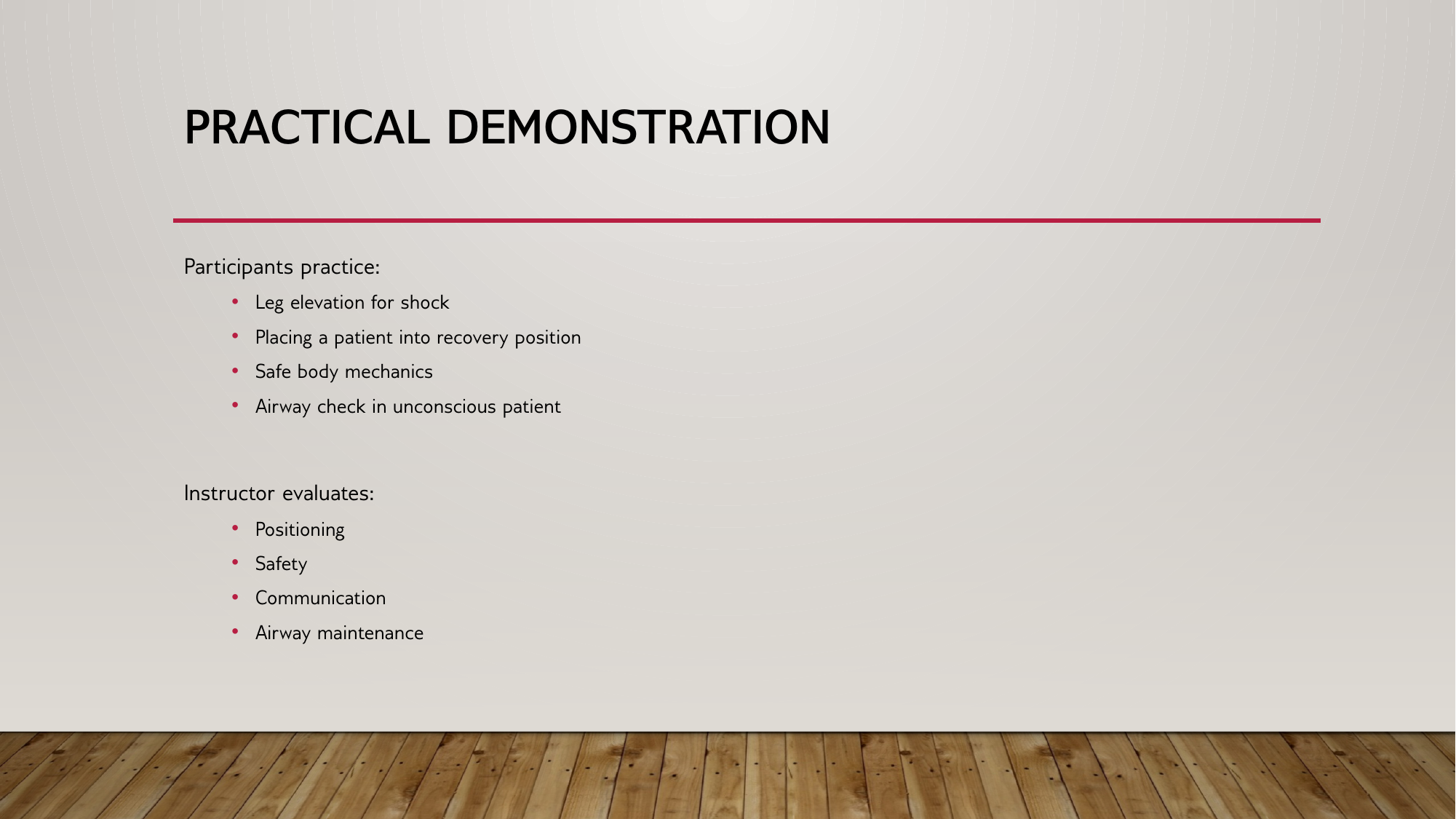

# Practical Demonstration
Participants practice:
Leg elevation for shock
Placing a patient into recovery position
Safe body mechanics
Airway check in unconscious patient

Instructor evaluates:
Positioning
Safety
Communication
Airway maintenance